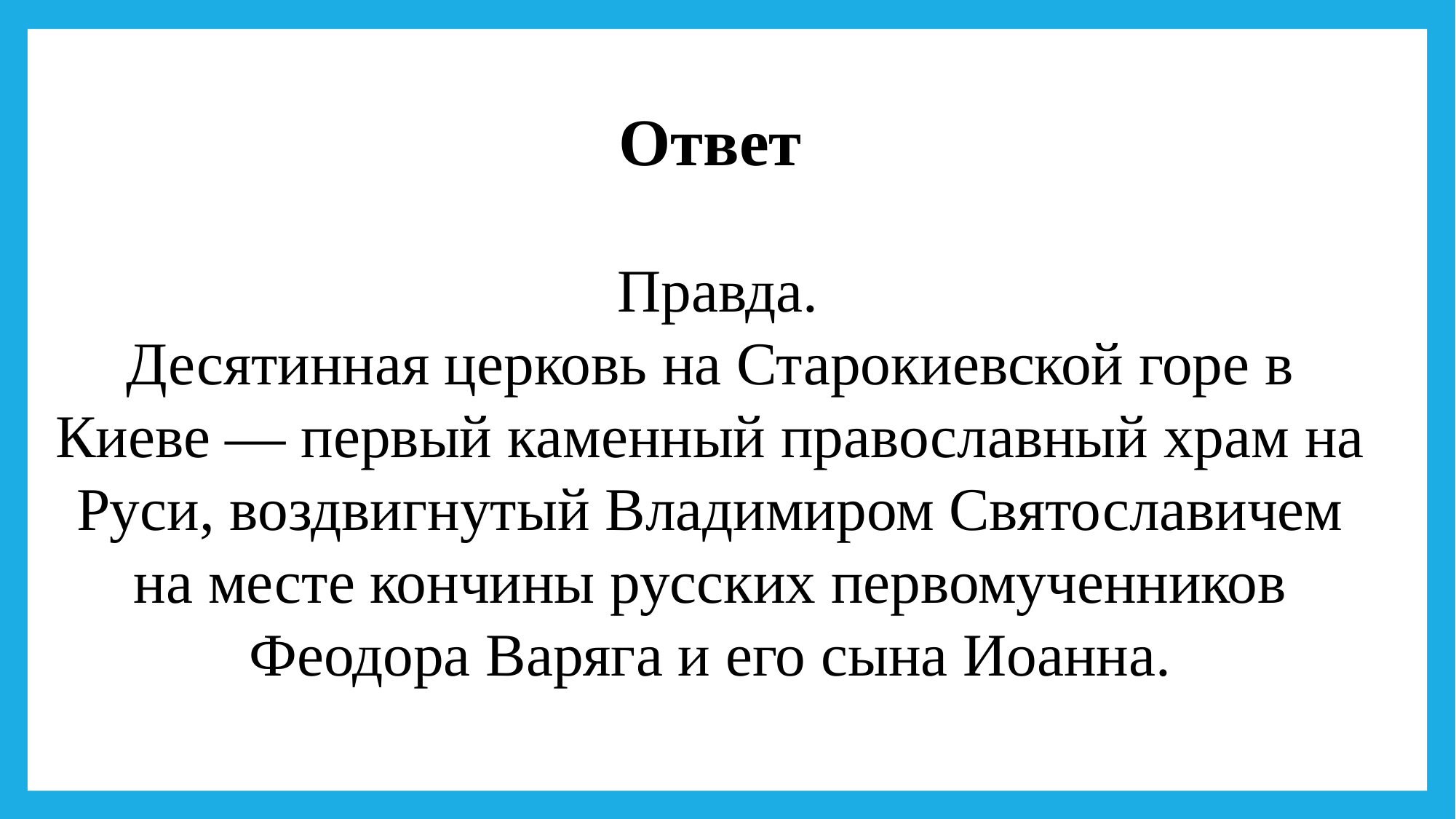

Ответ

 Правда.
Десятинная церковь на Старокиевской горе в Киеве — первый каменный православный храм на Руси, воздвигнутый Владимиром Святославичем на месте кончины русских первомученников Феодора Варяга и его сына Иоанна.